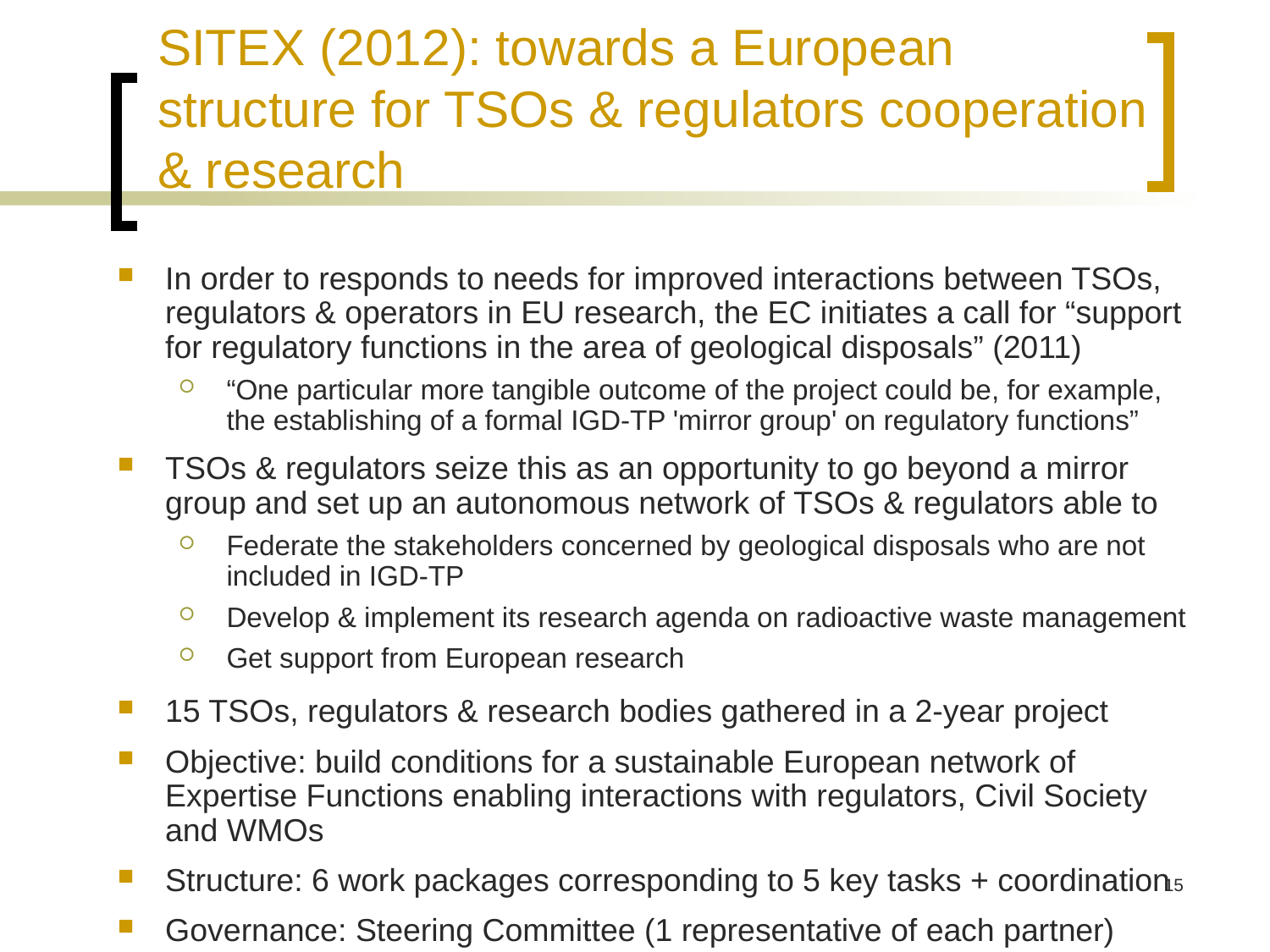

SITEX (2012): towards a European structure for TSOs & regulators cooperation & research
In order to responds to needs for improved interactions between TSOs, regulators & operators in EU research, the EC initiates a call for “support for regulatory functions in the area of geological disposals” (2011)
“One particular more tangible outcome of the project could be, for example, the establishing of a formal IGD-TP 'mirror group' on regulatory functions”
TSOs & regulators seize this as an opportunity to go beyond a mirror group and set up an autonomous network of TSOs & regulators able to
Federate the stakeholders concerned by geological disposals who are not included in IGD-TP
Develop & implement its research agenda on radioactive waste management
Get support from European research
15 TSOs, regulators & research bodies gathered in a 2-year project
Objective: build conditions for a sustainable European network of Expertise Functions enabling interactions with regulators, Civil Society and WMOs
Structure: 6 work packages corresponding to 5 key tasks + coordination
Governance: Steering Committee (1 representative of each partner)
15